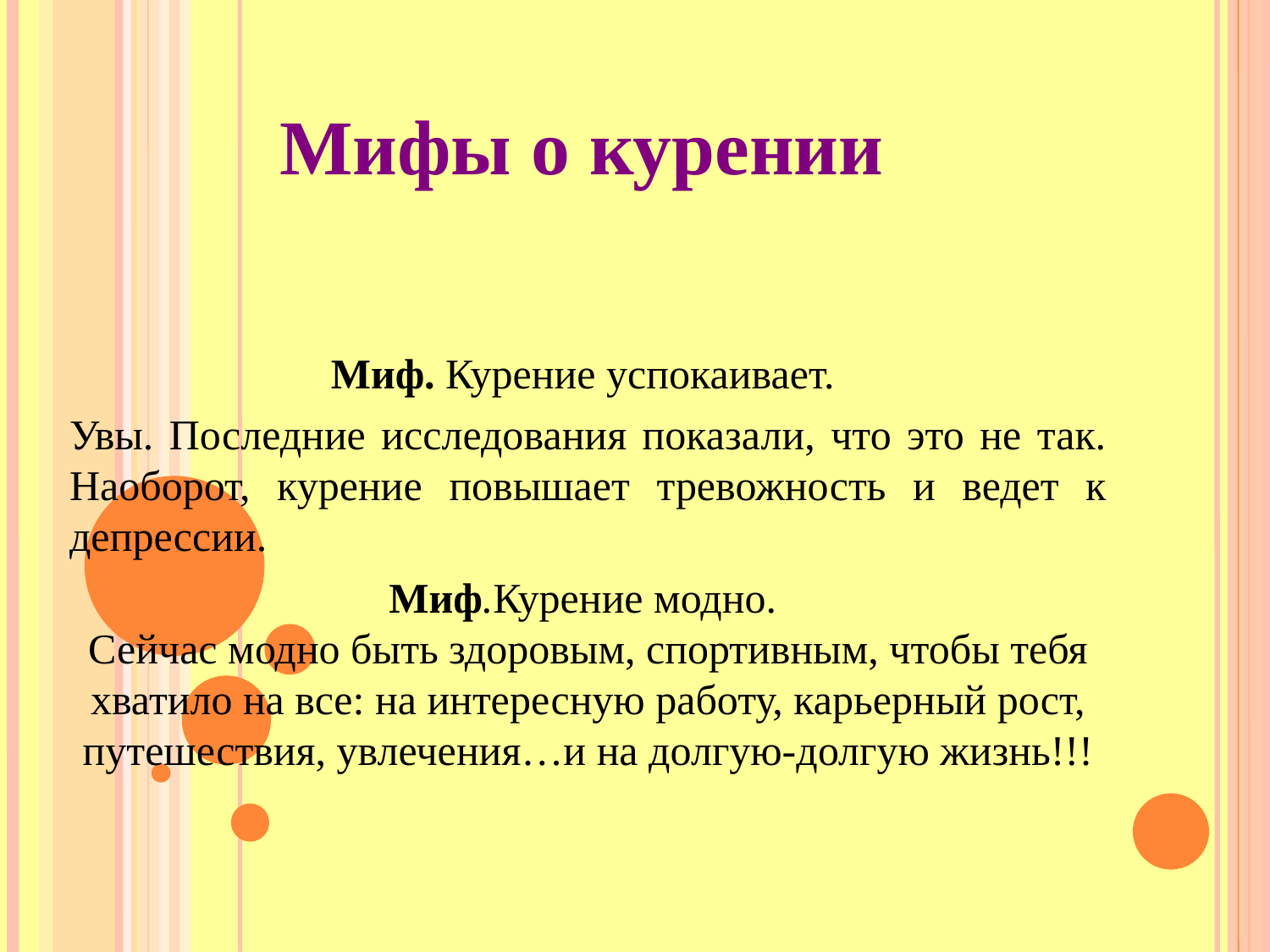

Мифы о курении
Миф. Курение успокаивает.
Увы. Последние исследования показали, что это не так. Наоборот, курение повышает тревожность и ведет к депрессии.
Миф.Курение модно.
Сейчас модно быть здоровым, спортивным, чтобы тебя хватило на все: на интересную работу, карьерный рост, путешествия, увлечения…и на долгую-долгую жизнь!!!